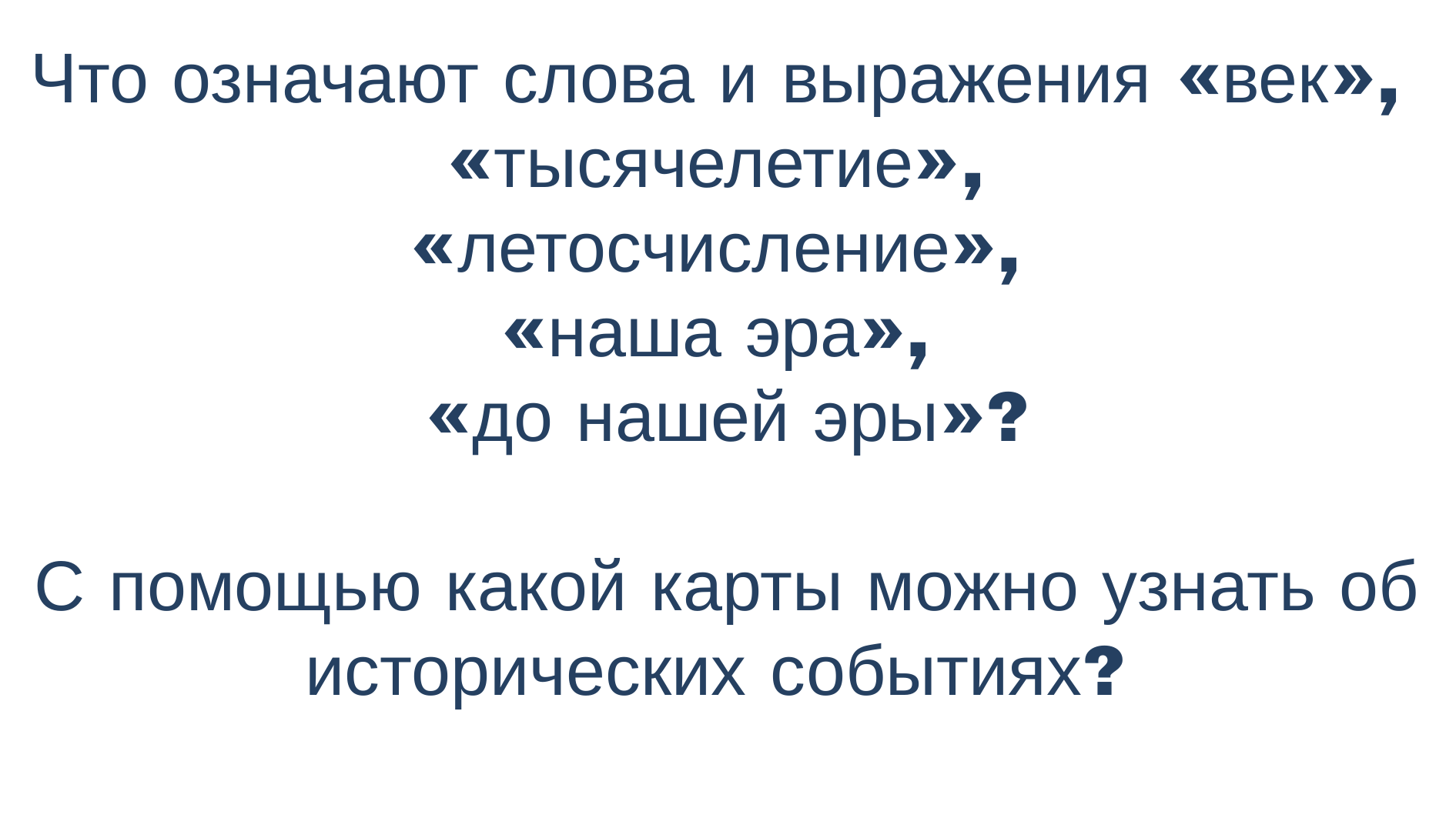

Что означают слова и выражения «век»,
«тысячелетие»,
«летосчисление»,
«наша эра»,
«до нашей эры»?

С помощью какой карты можно узнать об исторических событиях?